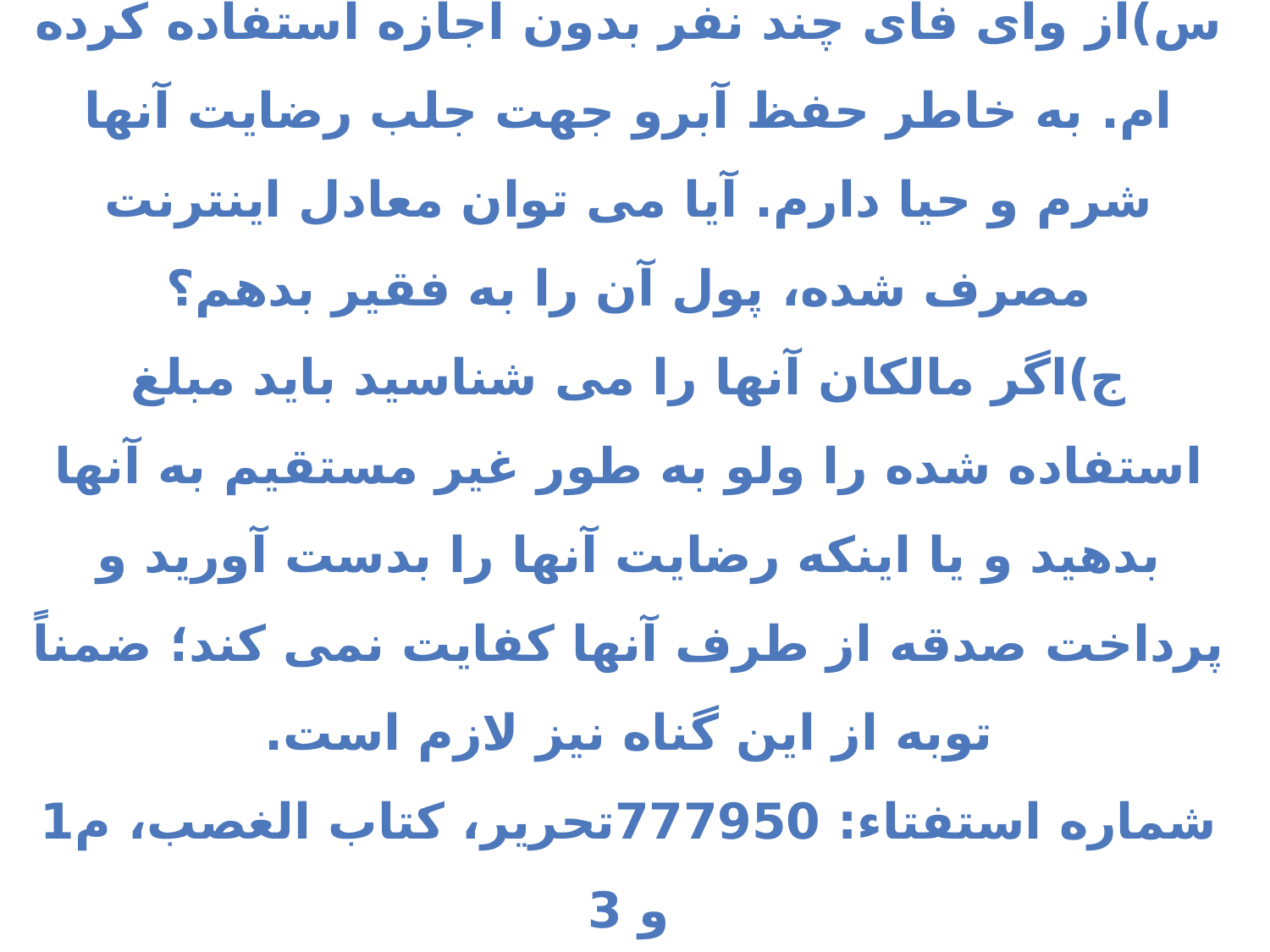

# س)از وای فای چند نفر بدون اجازه استفاده کرده ام. به خاطر حفظ آبرو جهت جلب رضایت آنها شرم و حیا دارم. آیا می توان معادل اینترنت مصرف شده، پول آن را به فقیر بدهم؟ ج)اگر مالکان آنها را می شناسید باید مبلغ استفاده شده را ولو به طور غیر مستقیم به آنها بدهید و یا اینکه رضایت آنها را بدست آورید و پرداخت صدقه از طرف آنها کفایت نمی کند؛ ضمناً توبه از این گناه نیز لازم است. شماره استفتاء: 777950تحریر، کتاب الغصب، م1 و 3